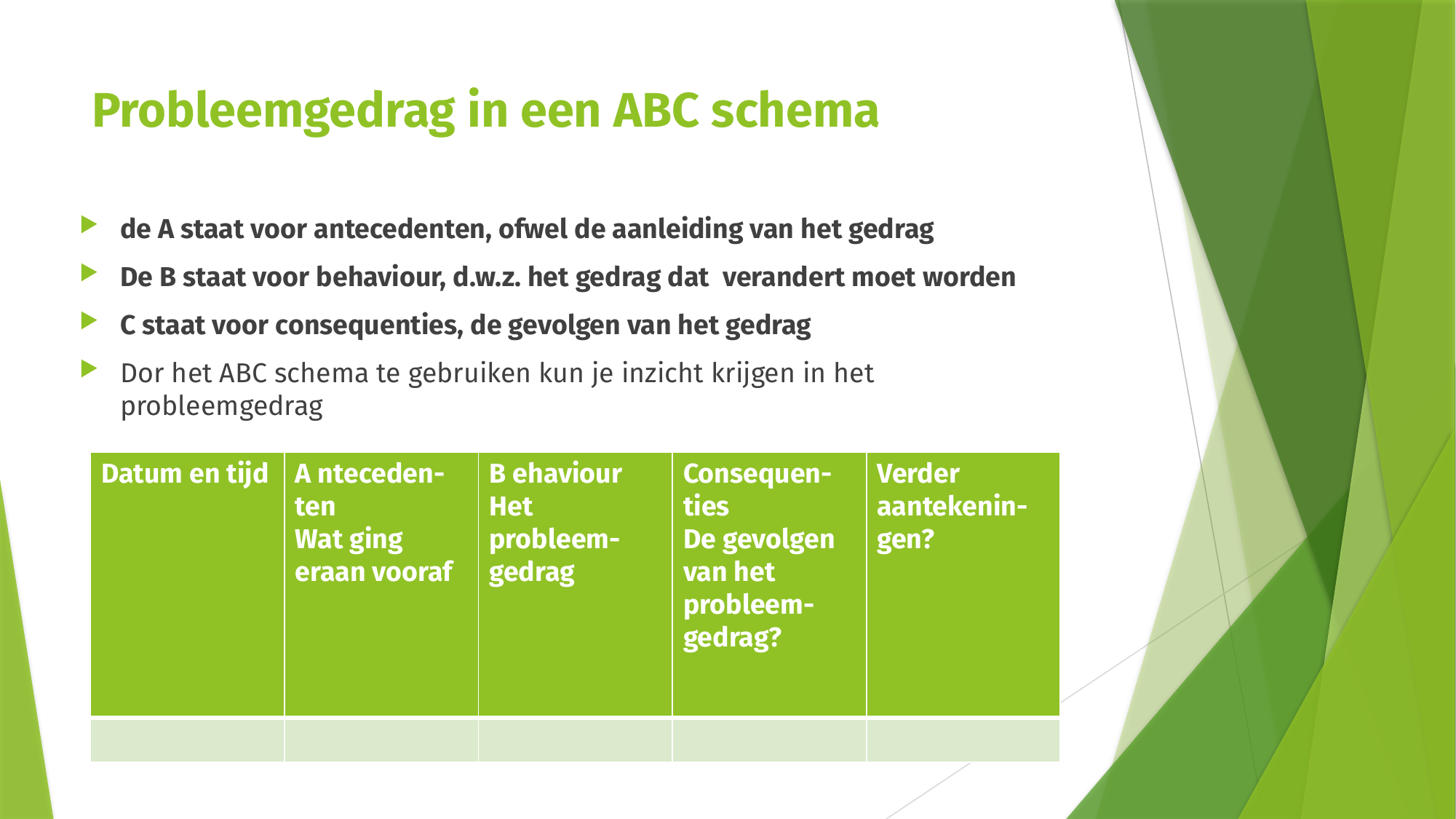

# Probleemgedrag in een ABC schema
de A staat voor antecedenten, ofwel de aanleiding van het gedrag
De B staat voor behaviour, d.w.z. het gedrag dat  verandert moet worden
C staat voor consequenties, de gevolgen van het gedrag
Dor het ABC schema te gebruiken kun je inzicht krijgen in het probleemgedrag

| Datum en tijd | A nteceden- ten Wat ging eraan vooraf | B ehaviour Het probleem-gedrag | Consequen-ties De gevolgen van het probleem-gedrag? | Verder aantekenin-gen? |
| --- | --- | --- | --- | --- |
|  |  |  |  |  |